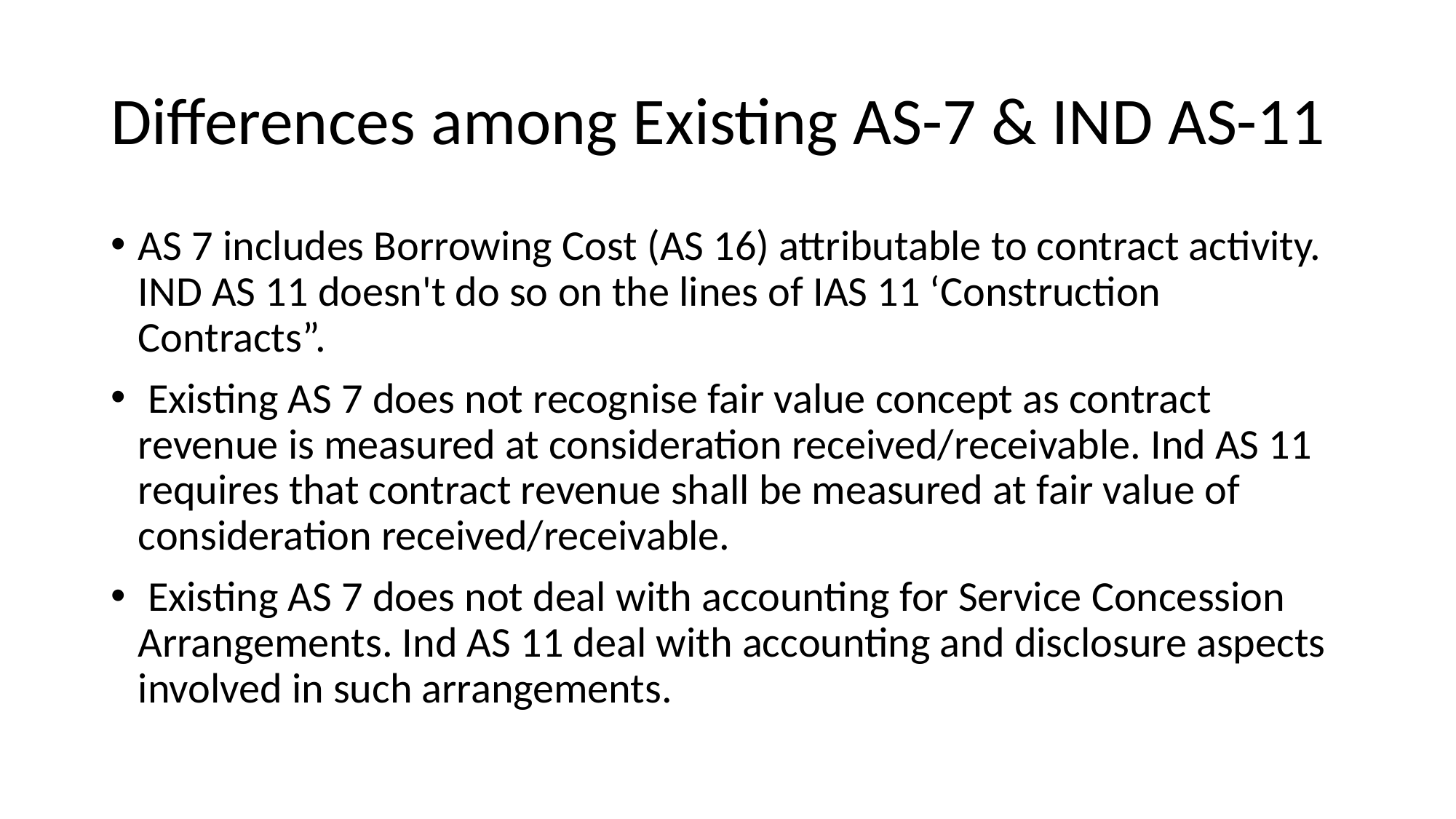

# Differences among Existing AS-7 & IND AS-11
AS 7 includes Borrowing Cost (AS 16) attributable to contract activity. IND AS 11 doesn't do so on the lines of IAS 11 ‘Construction Contracts”.
 Existing AS 7 does not recognise fair value concept as contract revenue is measured at consideration received/receivable. Ind AS 11 requires that contract revenue shall be measured at fair value of consideration received/receivable.
 Existing AS 7 does not deal with accounting for Service Concession Arrangements. Ind AS 11 deal with accounting and disclosure aspects involved in such arrangements.